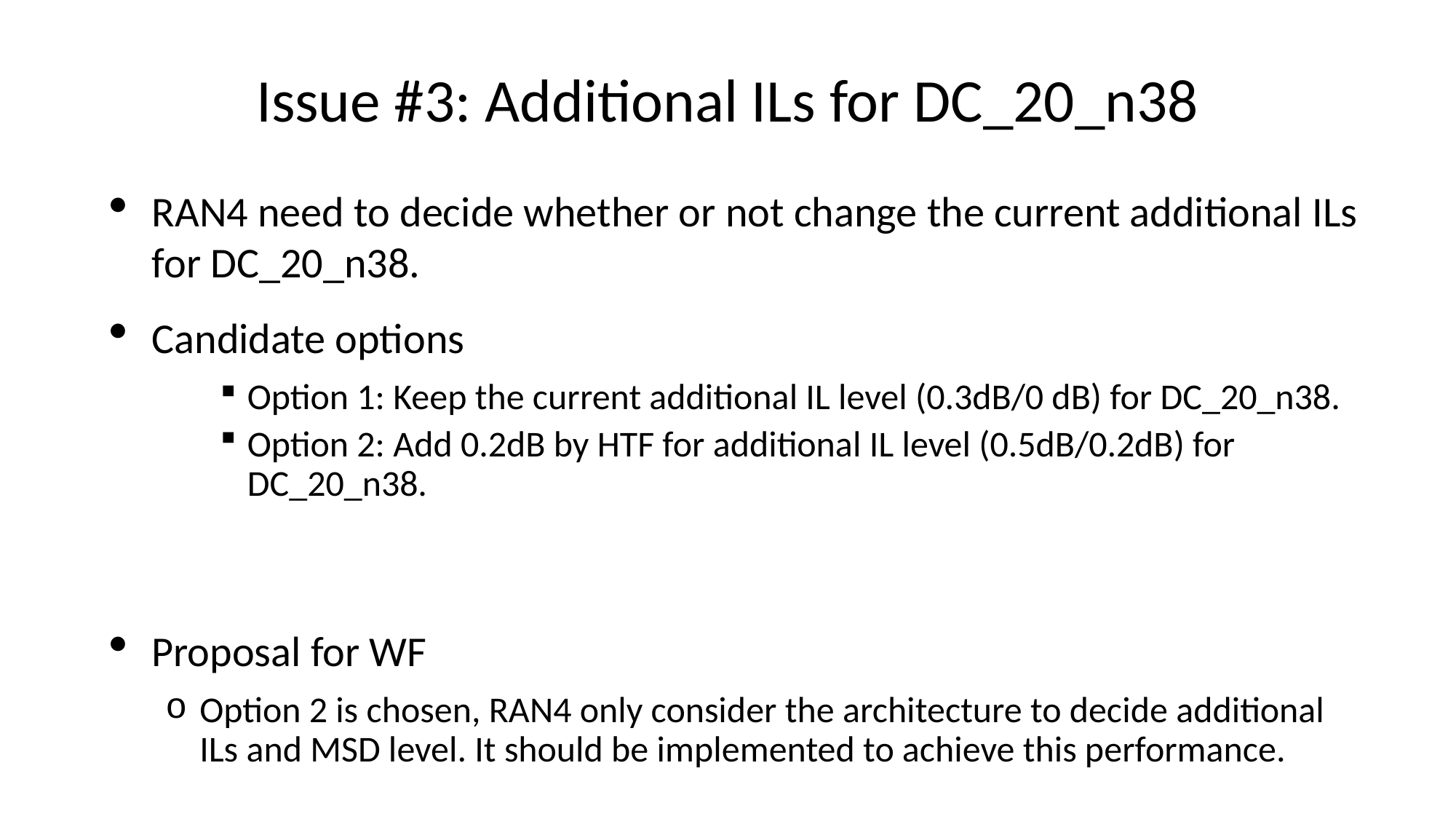

# Issue #3: Additional ILs for DC_20_n38
RAN4 need to decide whether or not change the current additional ILs for DC_20_n38.
Candidate options
Option 1: Keep the current additional IL level (0.3dB/0 dB) for DC_20_n38.
Option 2: Add 0.2dB by HTF for additional IL level (0.5dB/0.2dB) for DC_20_n38.

Proposal for WF
Option 2 is chosen, RAN4 only consider the architecture to decide additional ILs and MSD level. It should be implemented to achieve this performance.